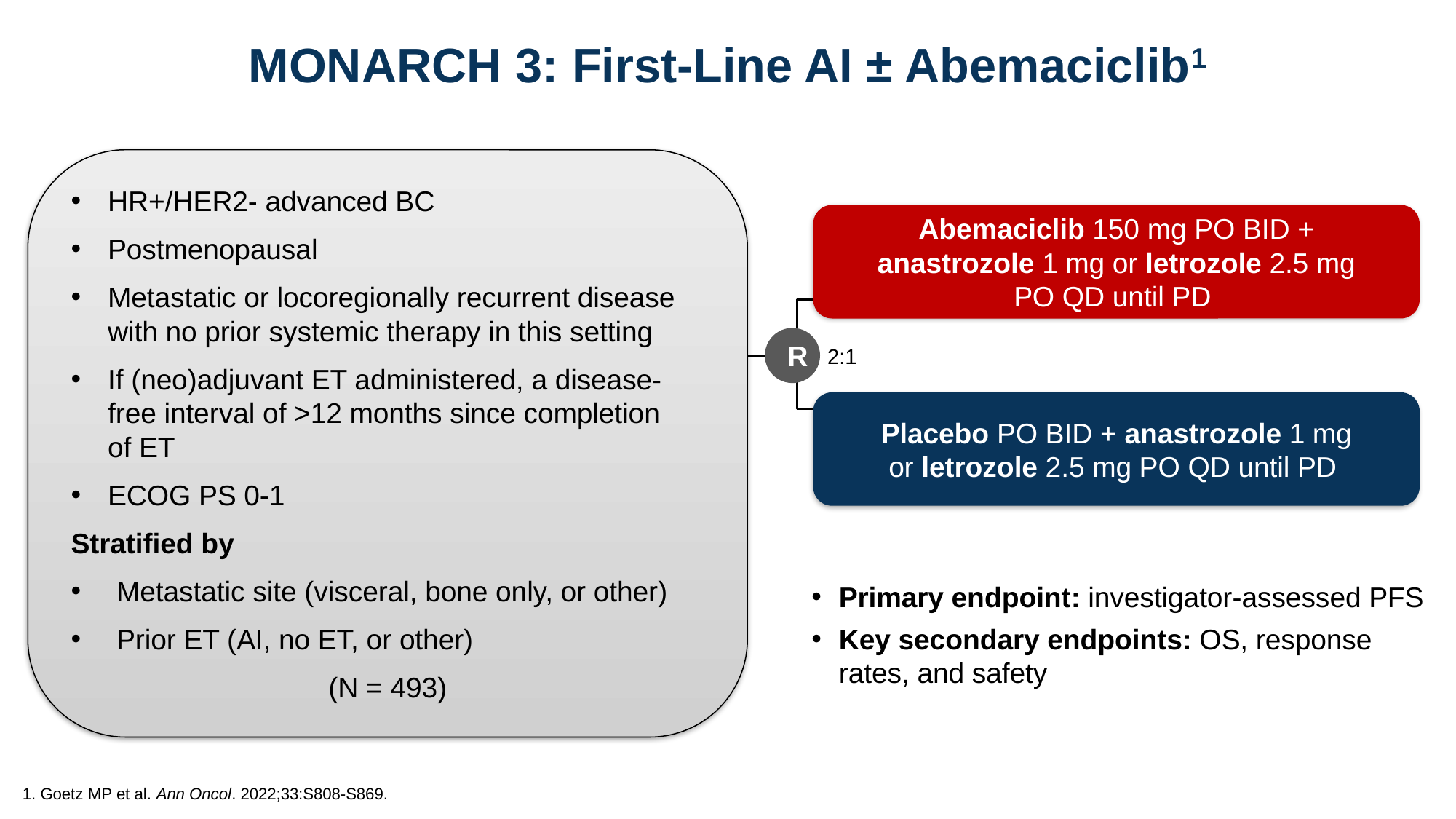

# MONARCH 3: First-Line AI ± Abemaciclib1
HR+/HER2- advanced BC
Postmenopausal
Metastatic or locoregionally recurrent disease with no prior systemic therapy in this setting
If (neo)adjuvant ET administered, a disease-free interval of >12 months since completion
of ET
ECOG PS 0-1
Stratified by
Metastatic site (visceral, bone only, or other)
Prior ET (AI, no ET, or other)
(N = 493)
Abemaciclib 150 mg PO BID +
anastrozole 1 mg or letrozole 2.5 mg
PO QD until PD
R
2:1
Placebo PO BID + anastrozole 1 mg
or letrozole 2.5 mg PO QD until PD
Primary endpoint: investigator-assessed PFS
Key secondary endpoints: OS, response rates, and safety
1. Goetz MP et al. Ann Oncol. 2022;33:S808-S869.